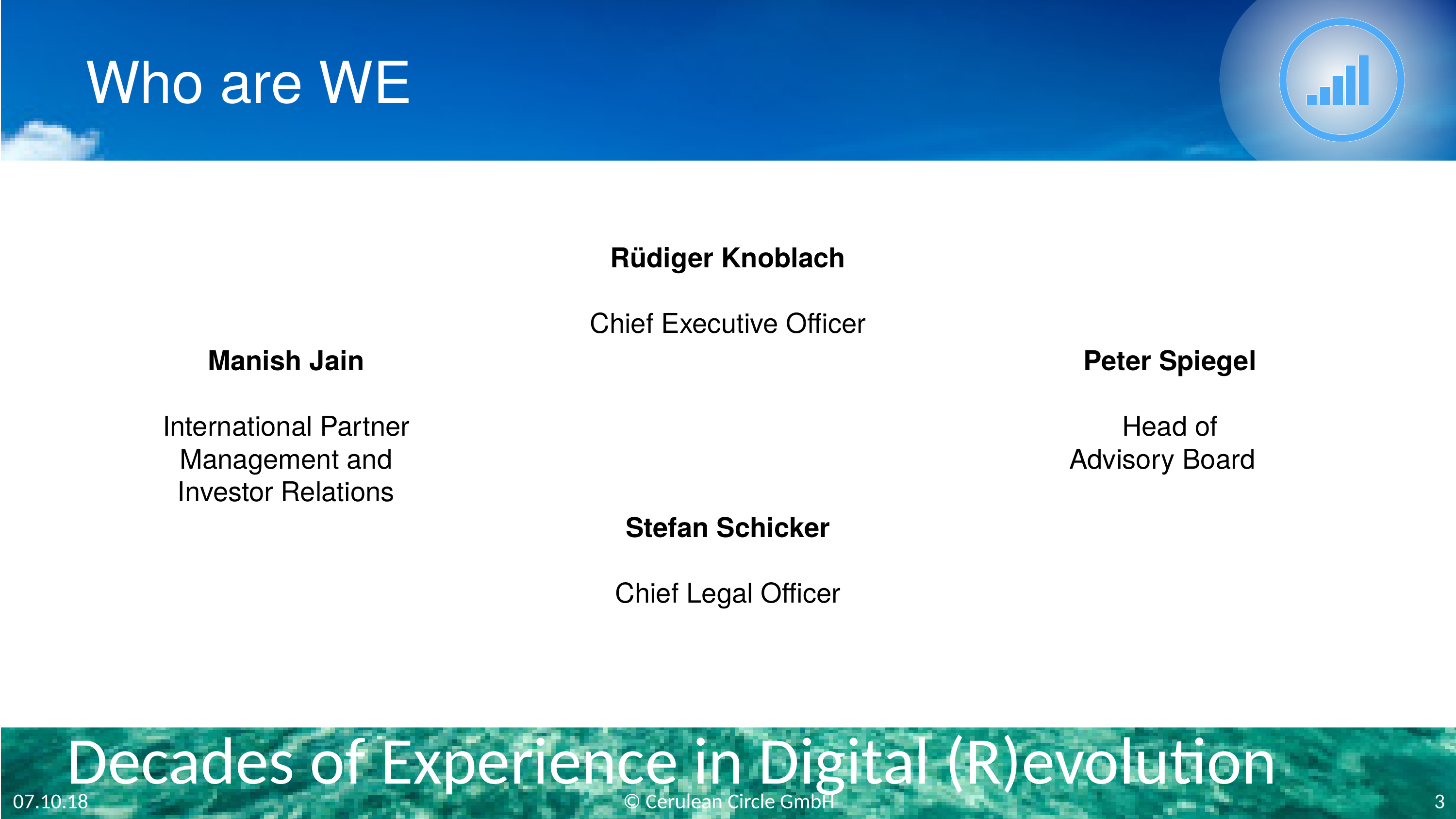

# Who are WE

Rüdiger Knoblach

Chief Executive Officer
Manish Jain

International Partner Management and
Investor Relations
Peter Spiegel

Head of
Advisory Board
Stefan Schicker

Chief Legal Officer
Decades of Experience in Digital (R)evolution
© Cerulean Circle GmbH
3
07.10.18